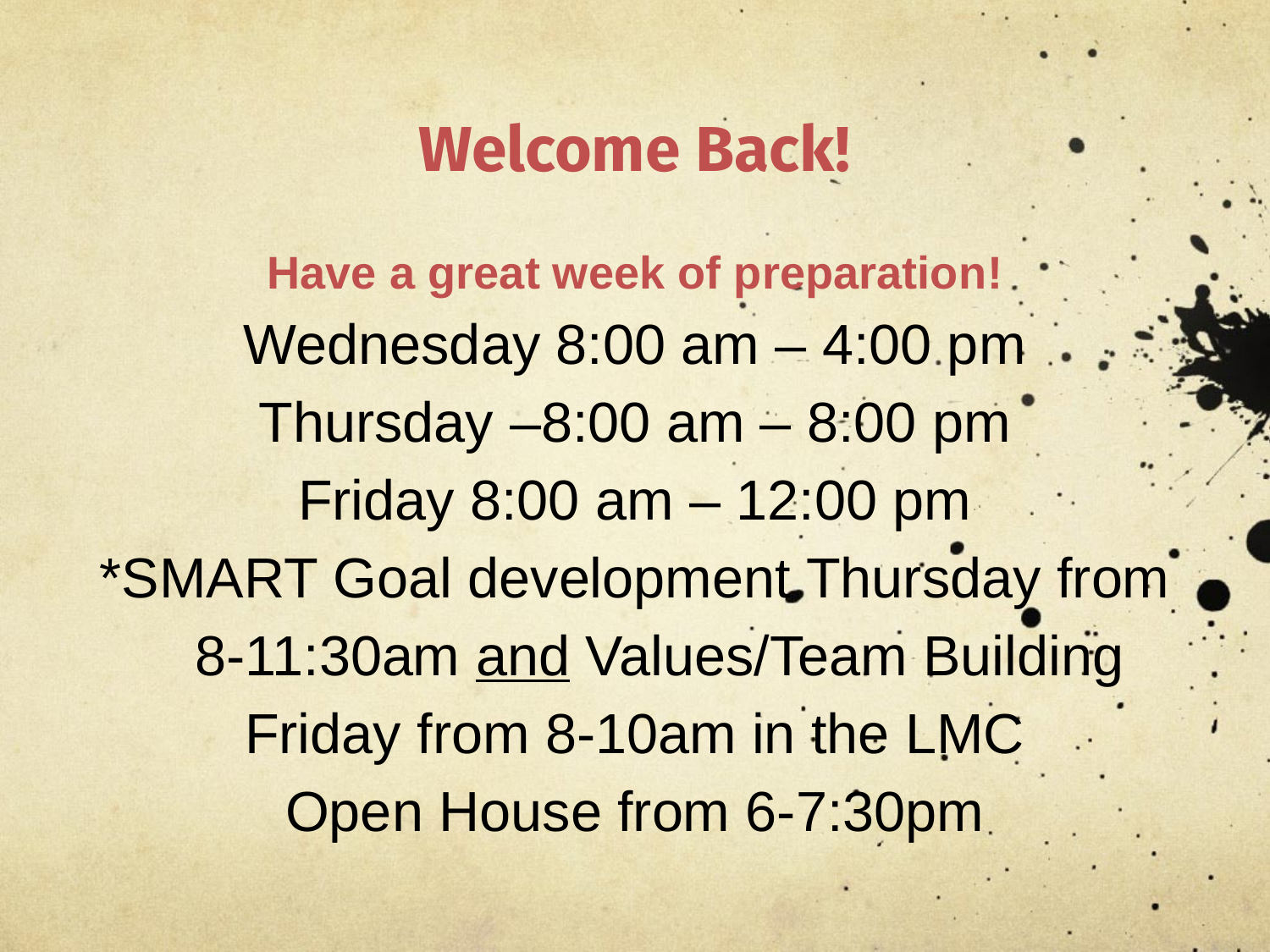

# Welcome Back!
Have a great week of preparation!
Wednesday 8:00 am – 4:00 pm
Thursday –8:00 am – 8:00 pm
Friday 8:00 am – 12:00 pm
*SMART Goal development Thursday from 8-11:30am and Values/Team Building
Friday from 8-10am in the LMC
Open House from 6-7:30pm